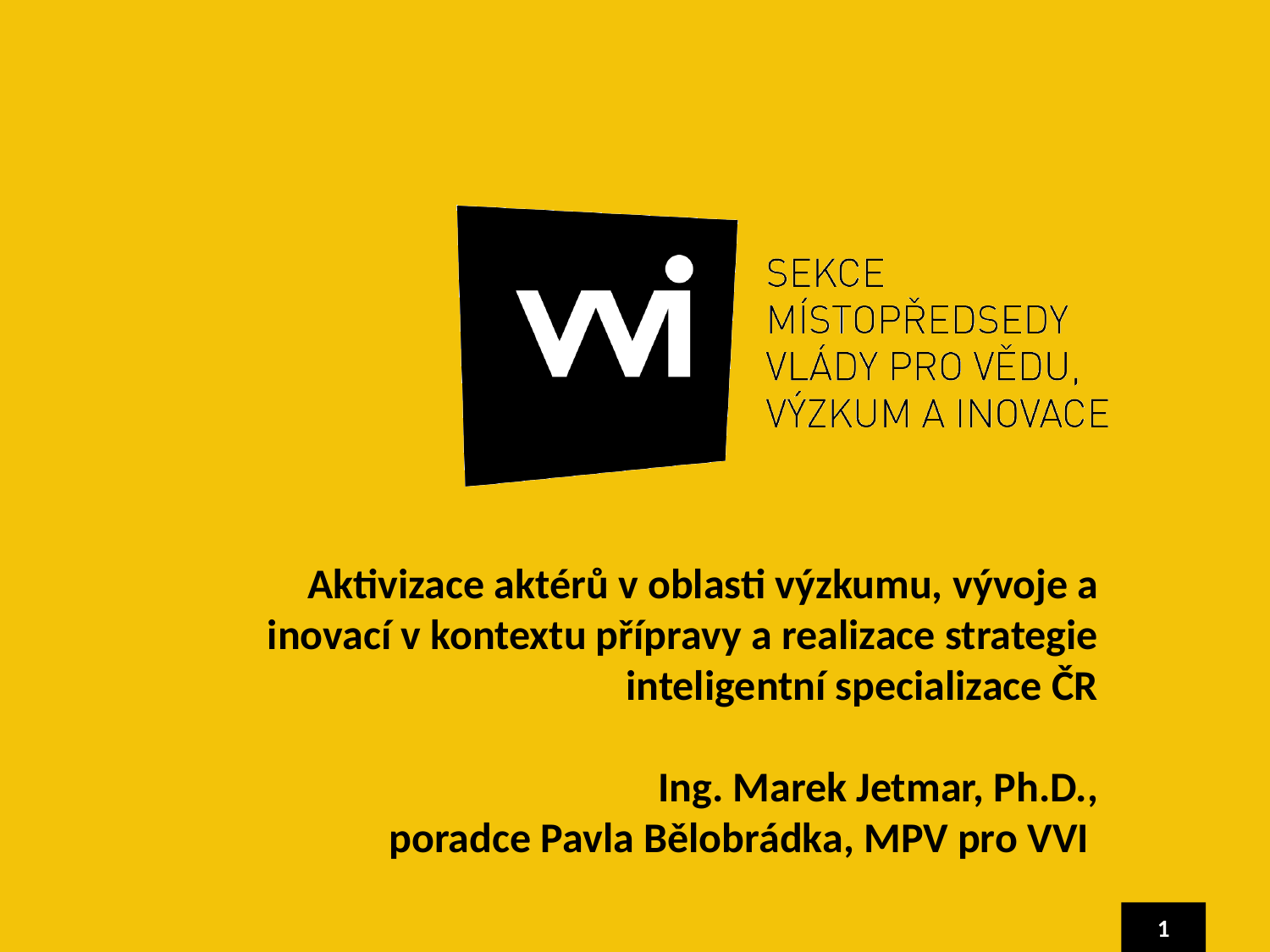

# Aktivizace aktérů v oblasti výzkumu, vývoje a inovací v kontextu přípravy a realizace strategie inteligentní specializace ČR Ing. Marek Jetmar, Ph.D., poradce Pavla Bělobrádka, MPV pro VVI